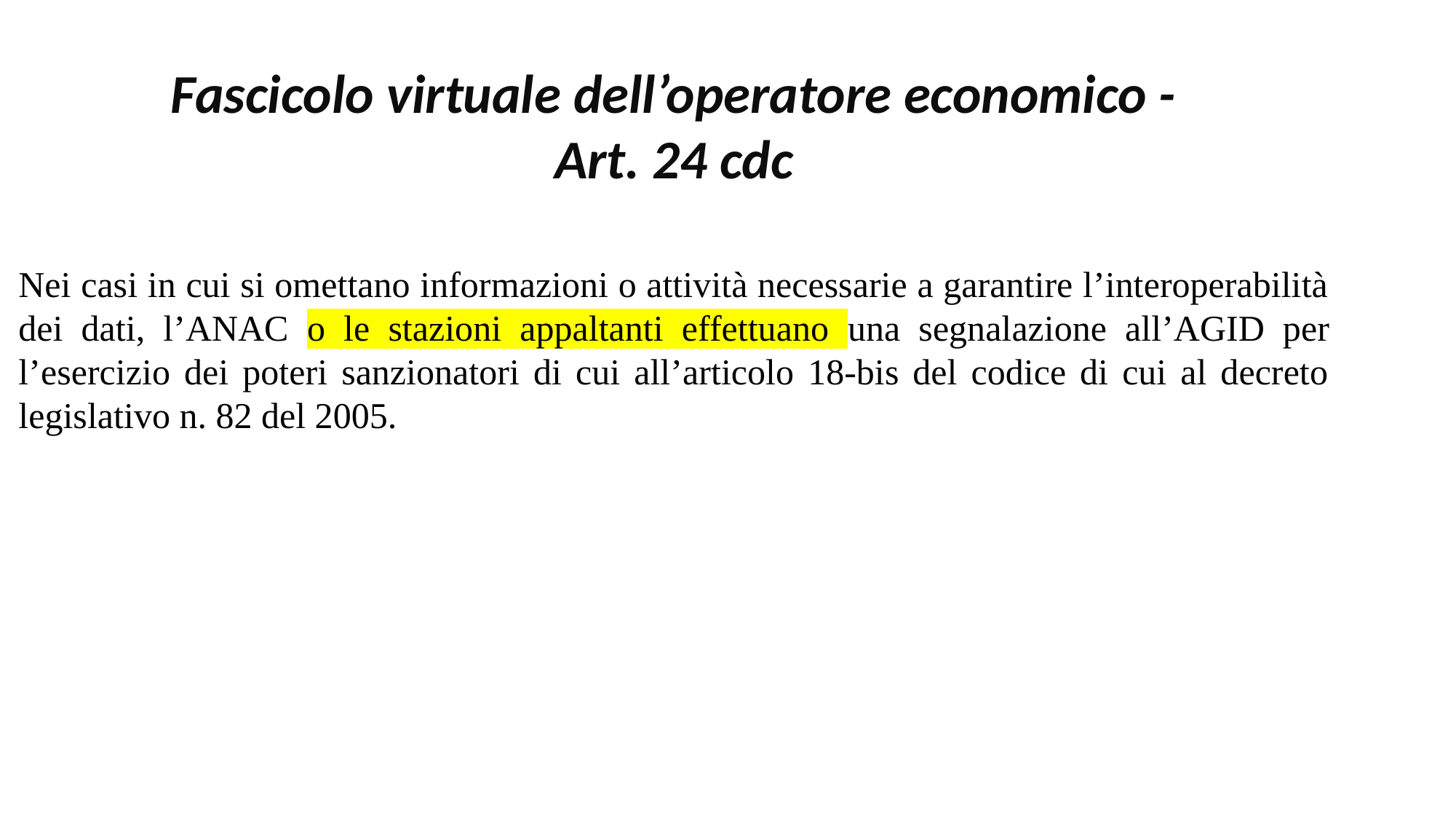

Fascicolo virtuale dell’operatore economico - Art. 24 cdc

Nei casi in cui si omettano informazioni o attività necessarie a garantire l’interoperabilità dei dati, l’ANAC o le stazioni appaltanti effettuano una segnalazione all’AGID per l’esercizio dei poteri sanzionatori di cui all’articolo 18-bis del codice di cui al decreto legislativo n. 82 del 2005.